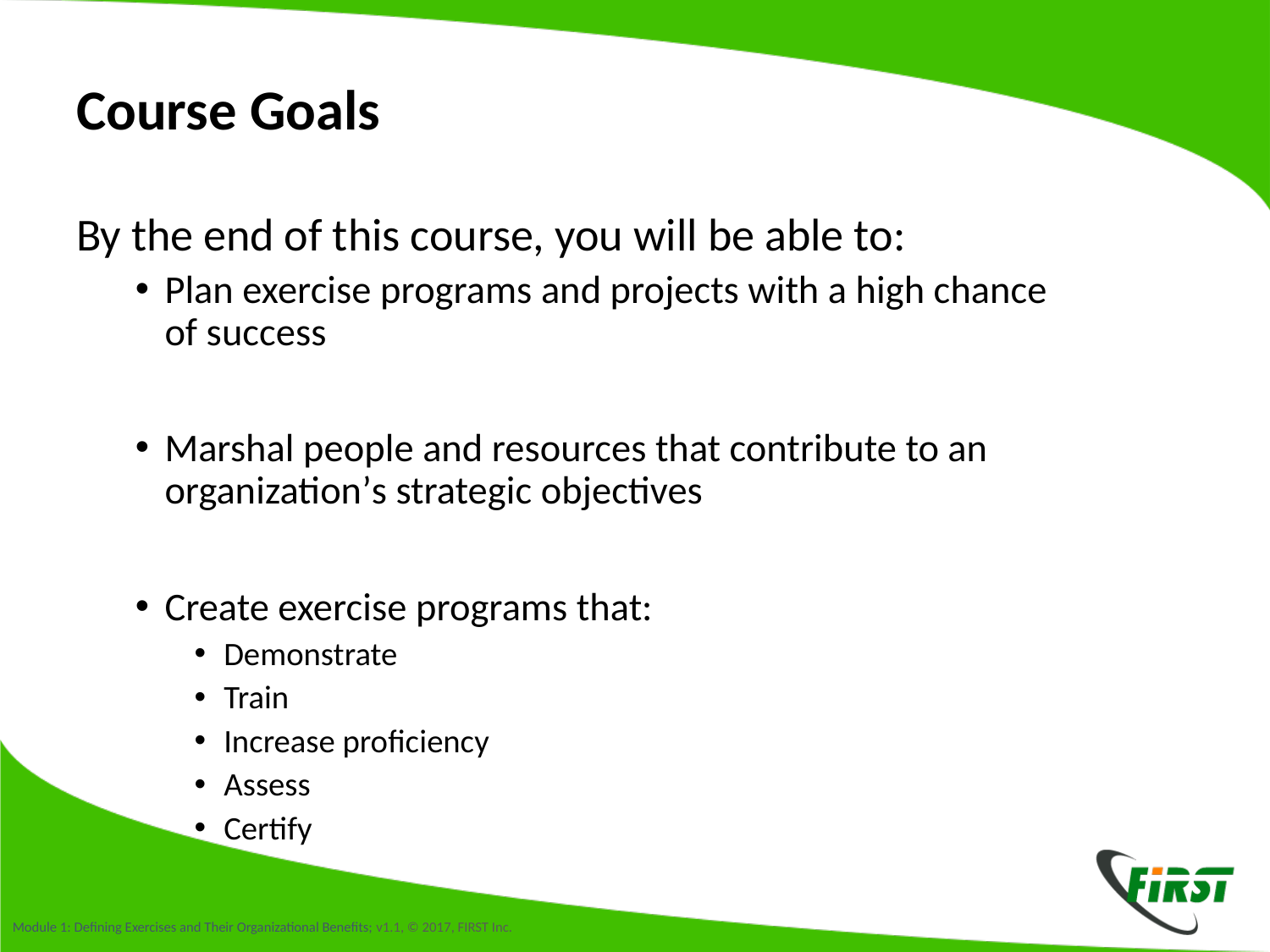

# Course Goals
By the end of this course, you will be able to:
Plan exercise programs and projects with a high chance
of success

Marshal people and resources that contribute to an organization’s strategic objectives

Create exercise programs that:
Demonstrate
Train
Increase proficiency
Assess
Certify